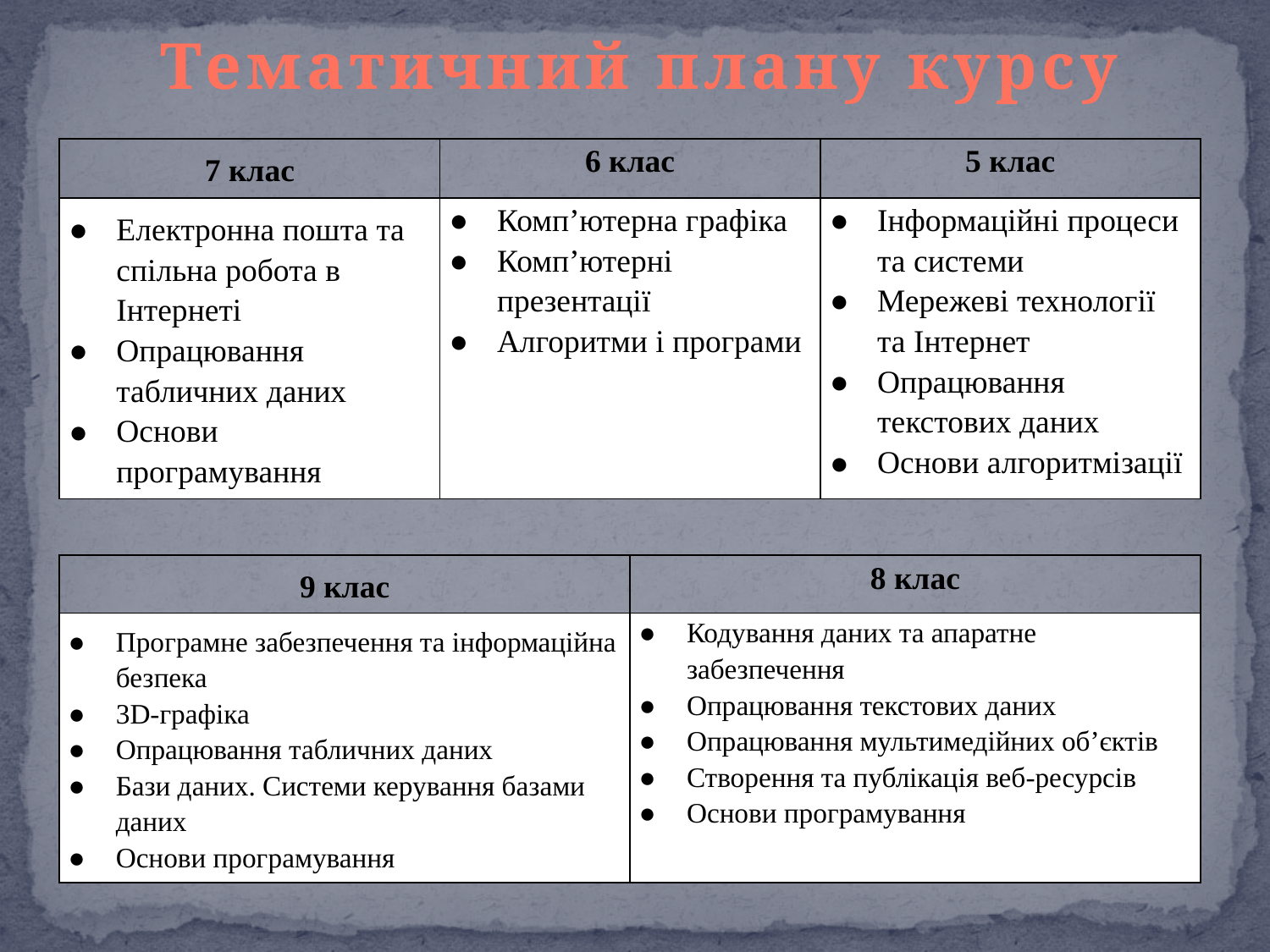

Тематичний плану курсу
| 7 клас | 6 клас | 5 клас |
| --- | --- | --- |
| Електронна пошта та спільна робота в Інтернеті Опрацювання табличних даних Основи програмування | Комп’ютерна графіка Комп’ютерні презентації Алгоритми і програми | Інформаційні процеси та системи Мережеві технології та Інтернет Опрацювання текстових даних Основи алгоритмізації |
| 9 клас | 8 клас |
| --- | --- |
| Програмне забезпечення та інформаційна безпека 3D-графіка Опрацювання табличних даних Бази даних. Системи керування базами даних Основи програмування | Кодування даних та апаратне забезпечення Опрацювання текстових даних Опрацювання мультимедійних об’єктів Створення та публікація веб-ресурсів Основи програмування |